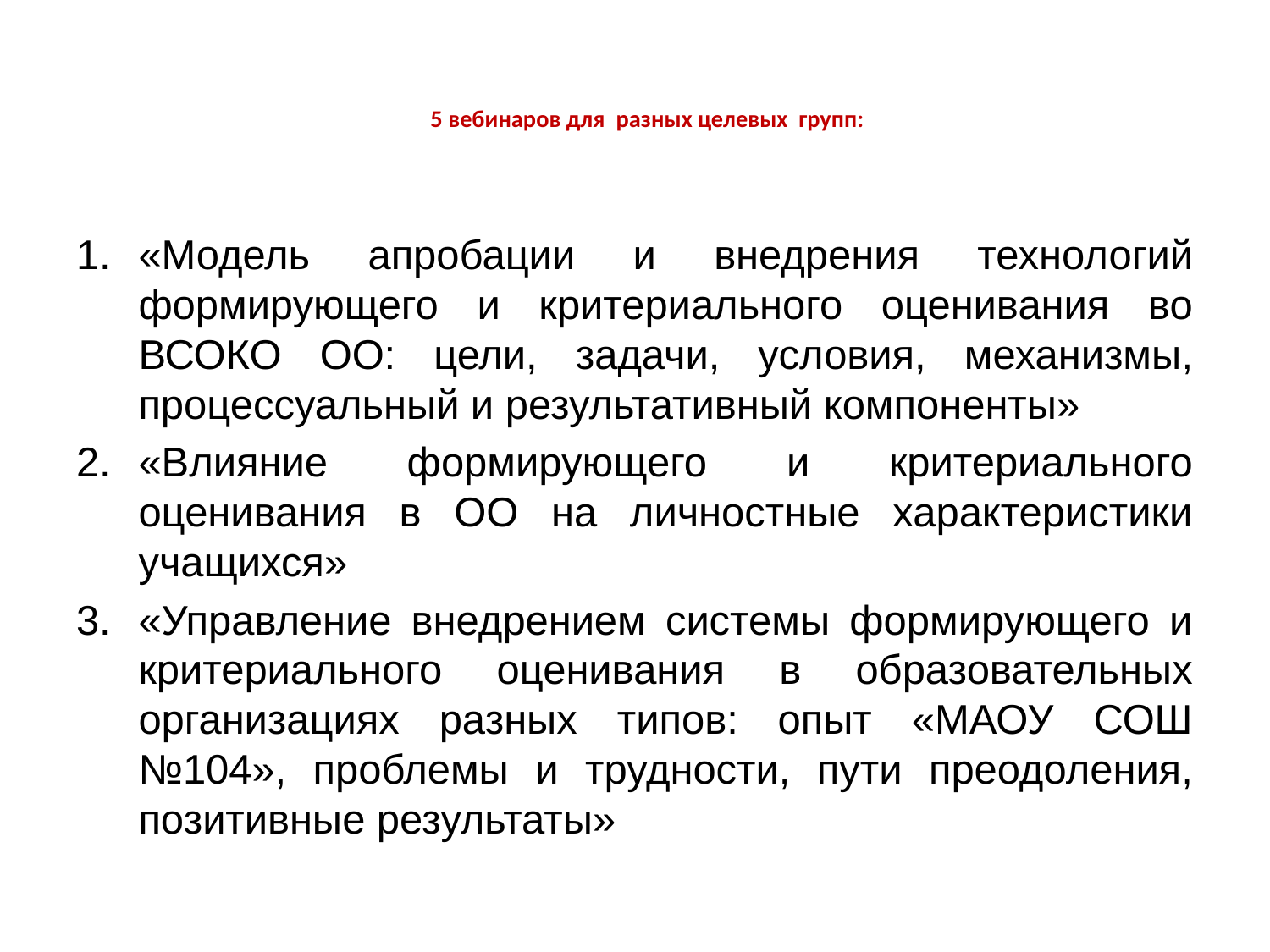

# 5 вебинаров для  разных целевых  групп:
«Модель апробации и внедрения технологий формирующего и критериального оценивания во ВСОКО ОО: цели, задачи, условия, механизмы, процессуальный и результативный компоненты»
«Влияние формирующего и критериального оценивания в ОО на личностные характеристики учащихся»
«Управление внедрением системы формирующего и критериального оценивания в образовательных организациях разных типов: опыт «МАОУ СОШ №104», проблемы и трудности, пути преодоления, позитивные результаты»